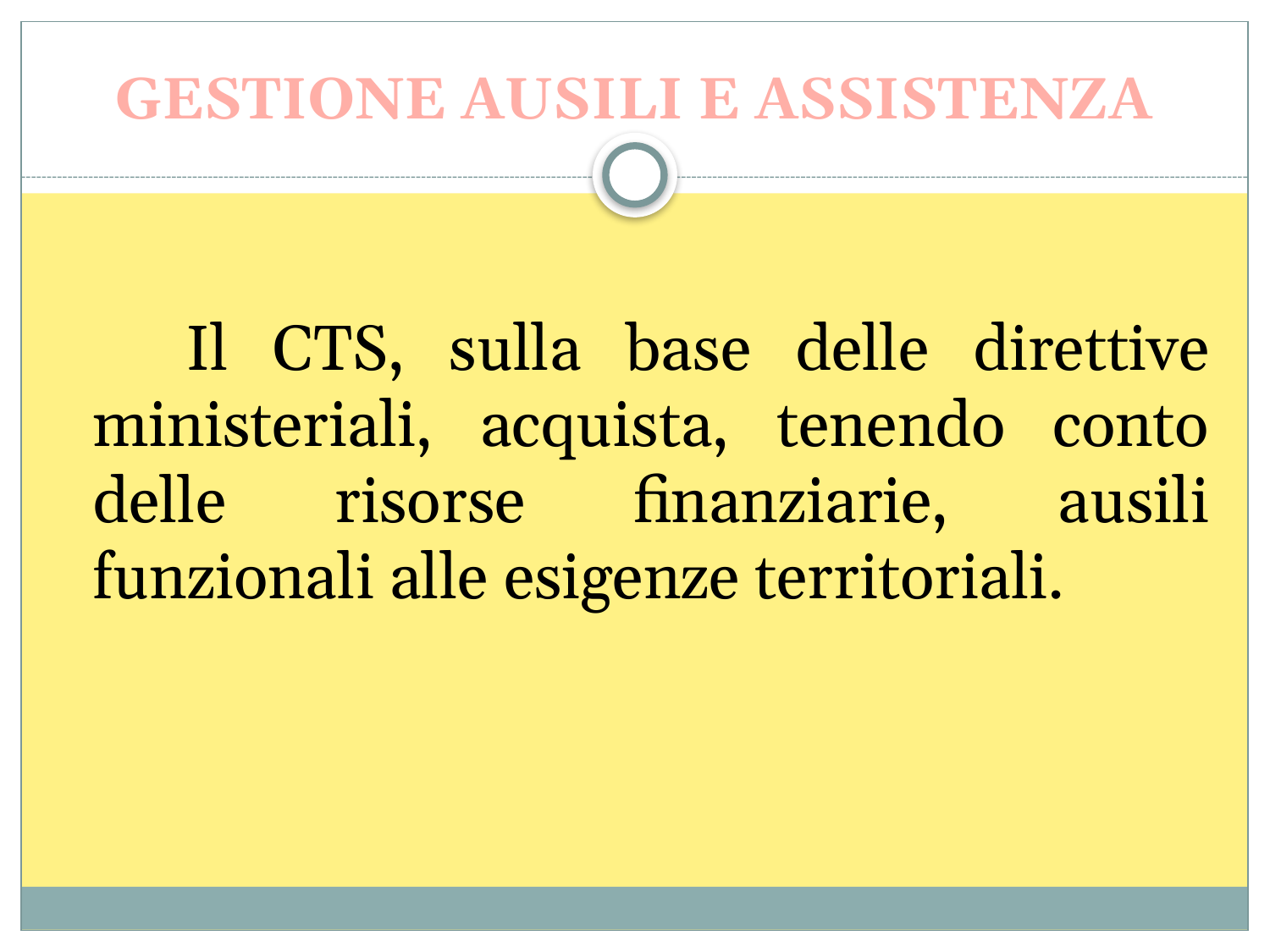

# GESTIONE AUSILI E ASSISTENZA

   Il CTS, sulla base delle direttive ministeriali, acquista, tenendo conto delle risorse finanziarie, ausili funzionali alle esigenze territoriali.